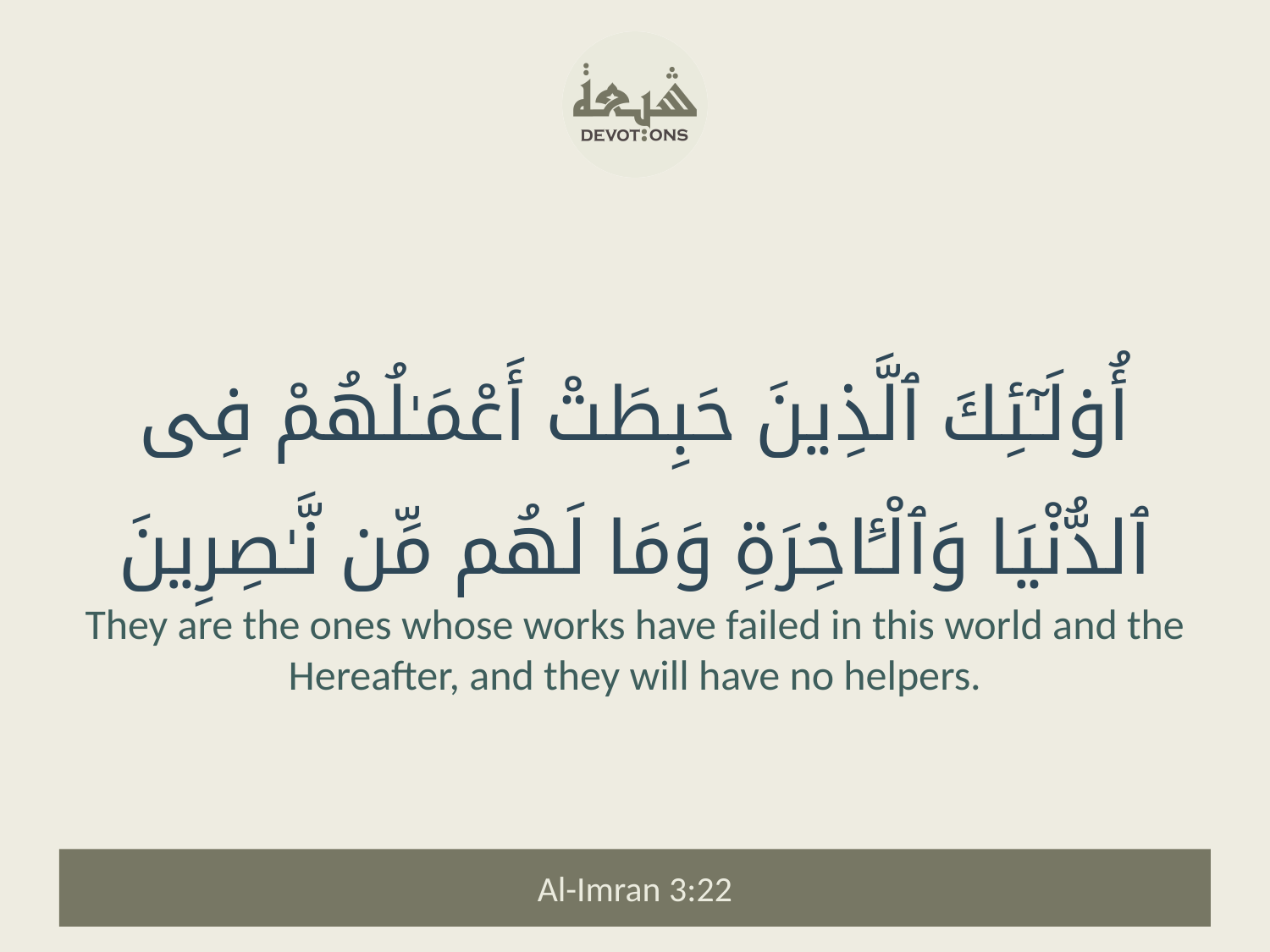

أُو۟لَـٰٓئِكَ ٱلَّذِينَ حَبِطَتْ أَعْمَـٰلُهُمْ فِى ٱلدُّنْيَا وَٱلْـَٔاخِرَةِ وَمَا لَهُم مِّن نَّـٰصِرِينَ
They are the ones whose works have failed in this world and the Hereafter, and they will have no helpers.
Al-Imran 3:22